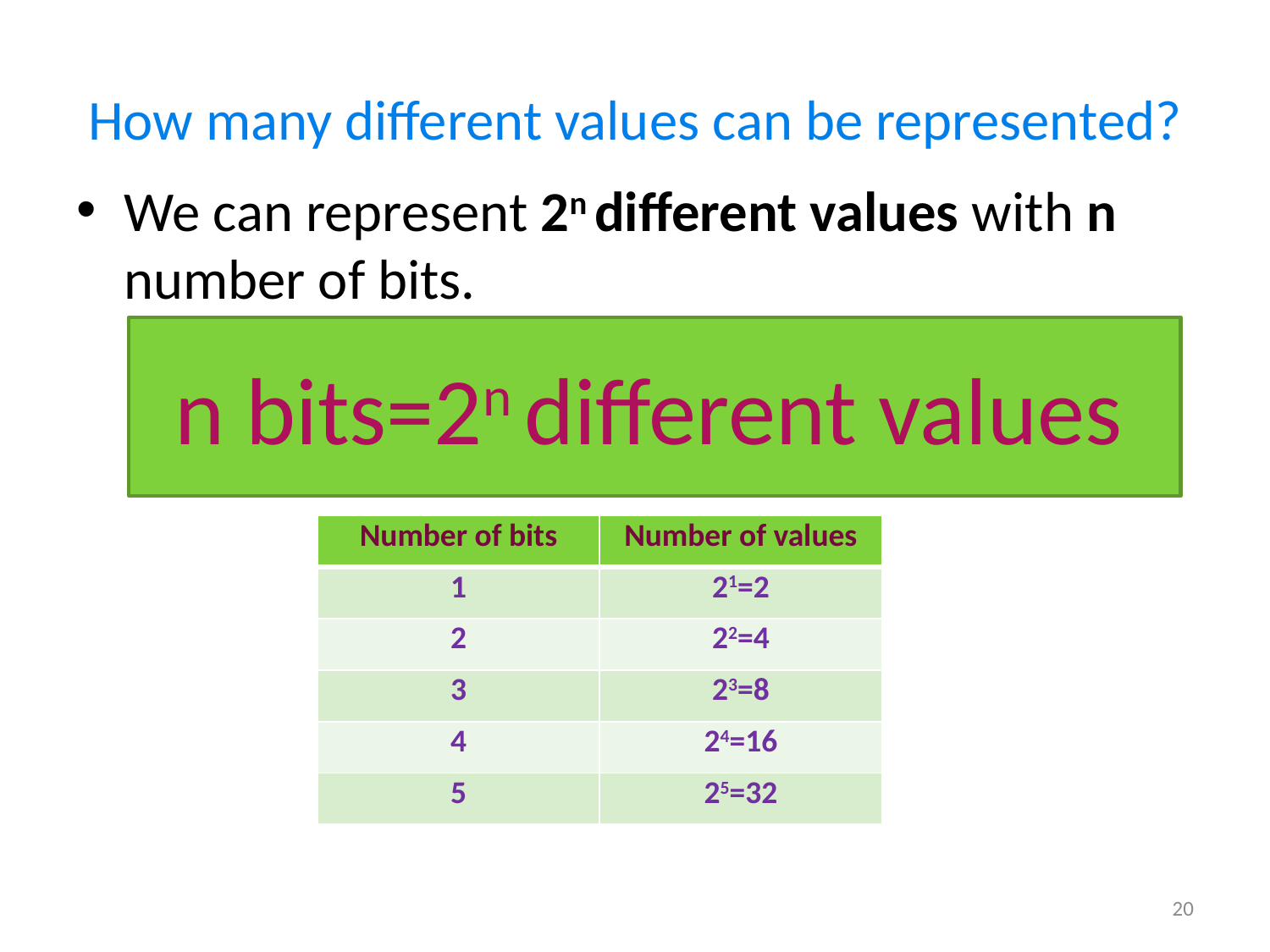

# How many different values can be represented?
We can represent 2n different values with n number of bits.

n bits=2n different values
| Number of bits | Number of values |
| --- | --- |
| 1 | 21=2 |
| 2 | 22=4 |
| 3 | 23=8 |
| 4 | 24=16 |
| 5 | 25=32 |
20